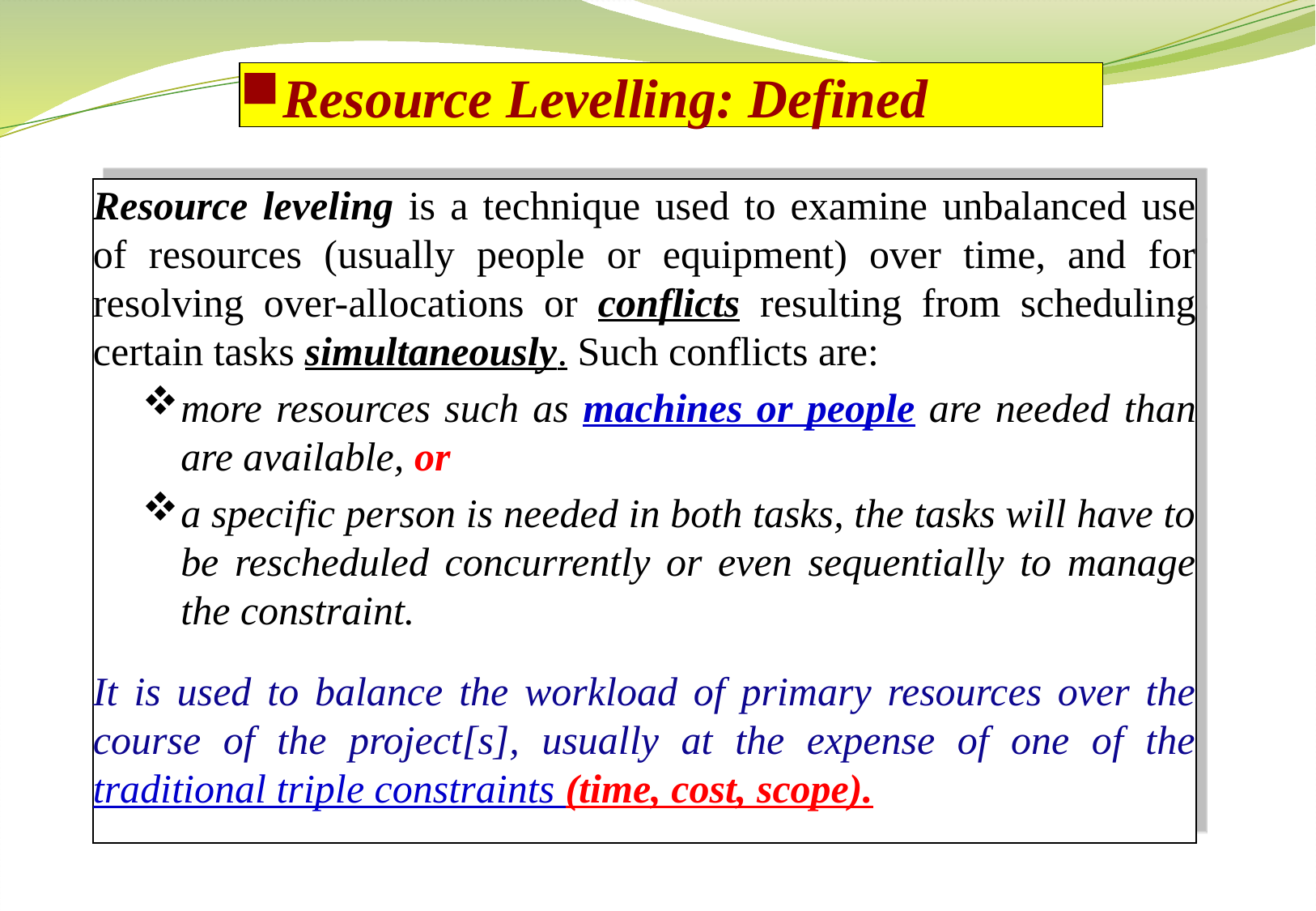

Resource Levelling: Defined
Resource leveling is a technique used to examine unbalanced use of resources (usually people or equipment) over time, and for resolving over-allocations or conflicts resulting from scheduling certain tasks simultaneously. Such conflicts are:
more resources such as machines or people are needed than are available, or
a specific person is needed in both tasks, the tasks will have to be rescheduled concurrently or even sequentially to manage the constraint.
It is used to balance the workload of primary resources over the course of the project[s], usually at the expense of one of the traditional triple constraints (time, cost, scope).